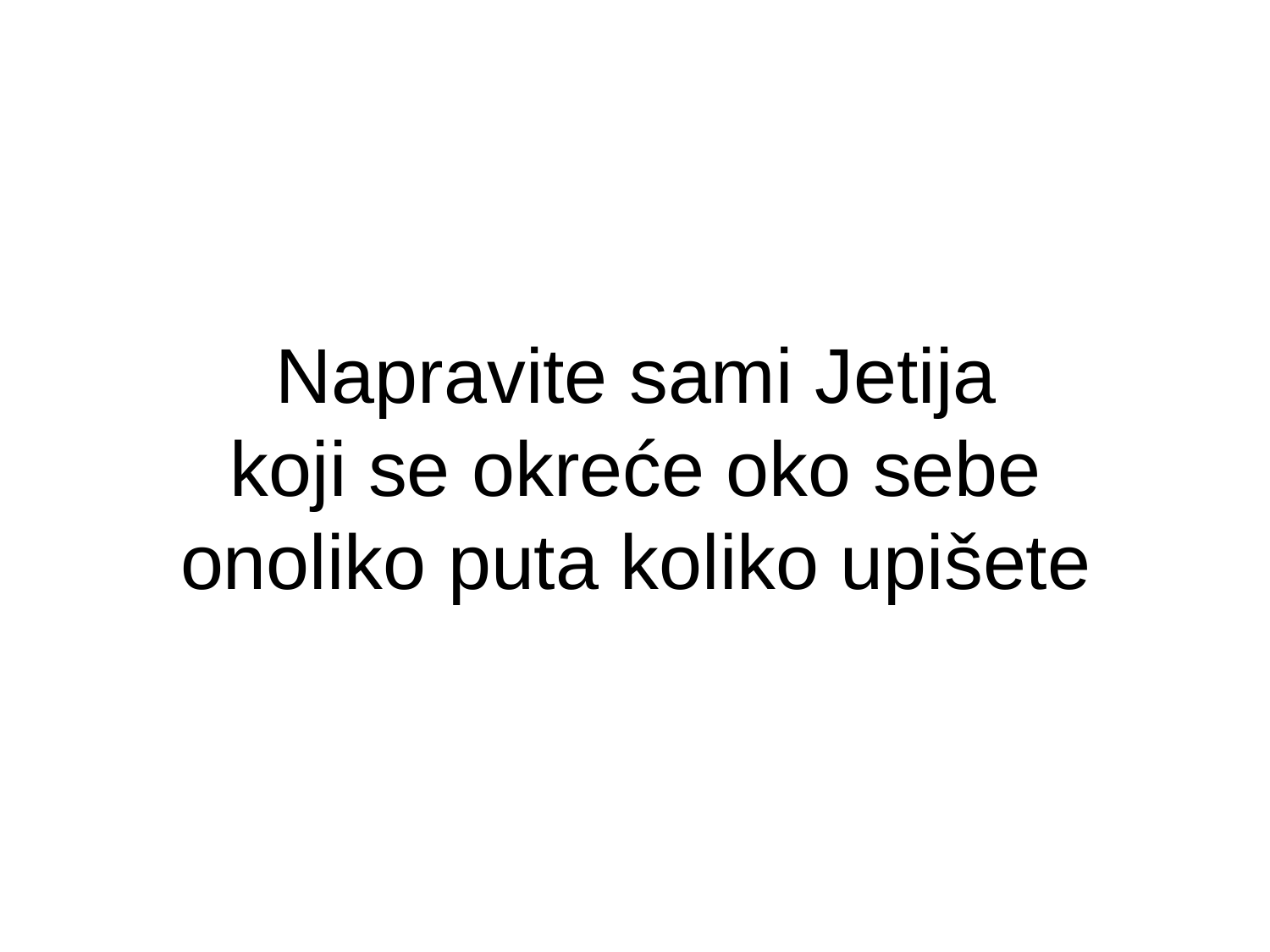

# Napravite sami Jetija koji se okreće oko sebe onoliko puta koliko upišete